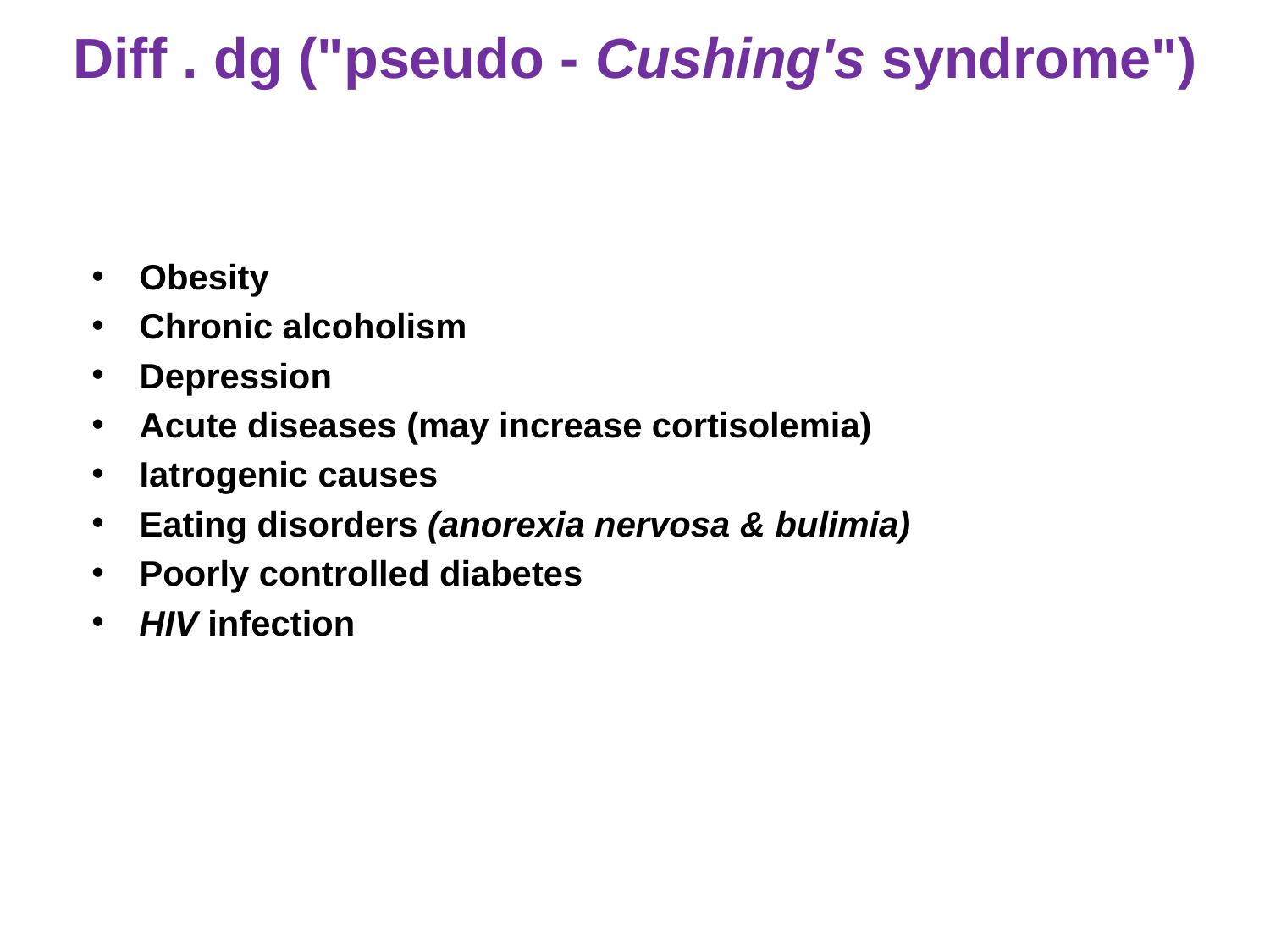

# Diff . dg ("pseudo - Cushing's syndrome")

Obesity
Chronic alcoholism
Depression
Acute diseases (may increase cortisolemia)
Iatrogenic causes
Eating disorders (anorexia nervosa & bulimia)
Poorly controlled diabetes
HIV infection